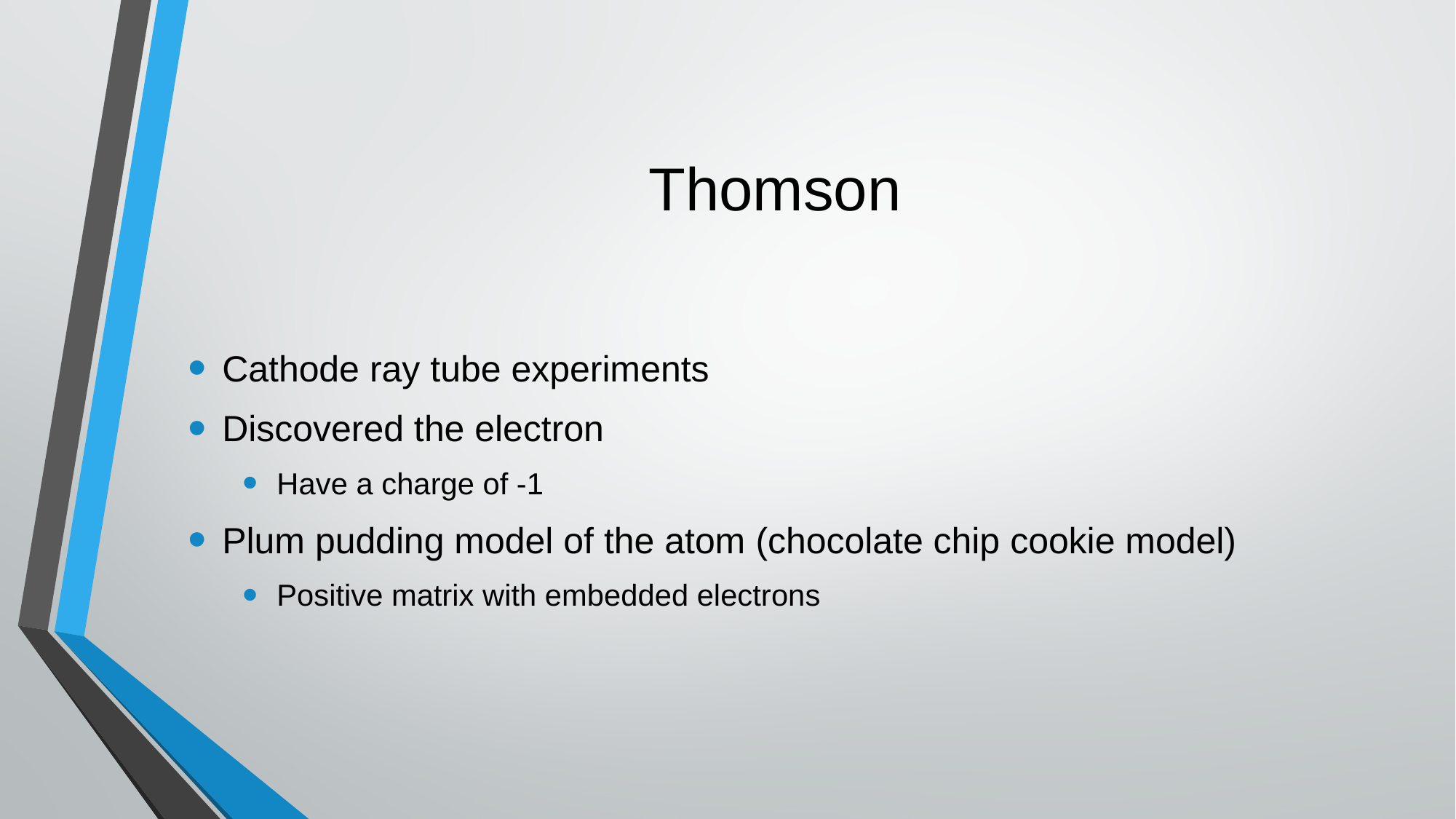

# Thomson
Cathode ray tube experiments
Discovered the electron
Have a charge of -1
Plum pudding model of the atom (chocolate chip cookie model)
Positive matrix with embedded electrons